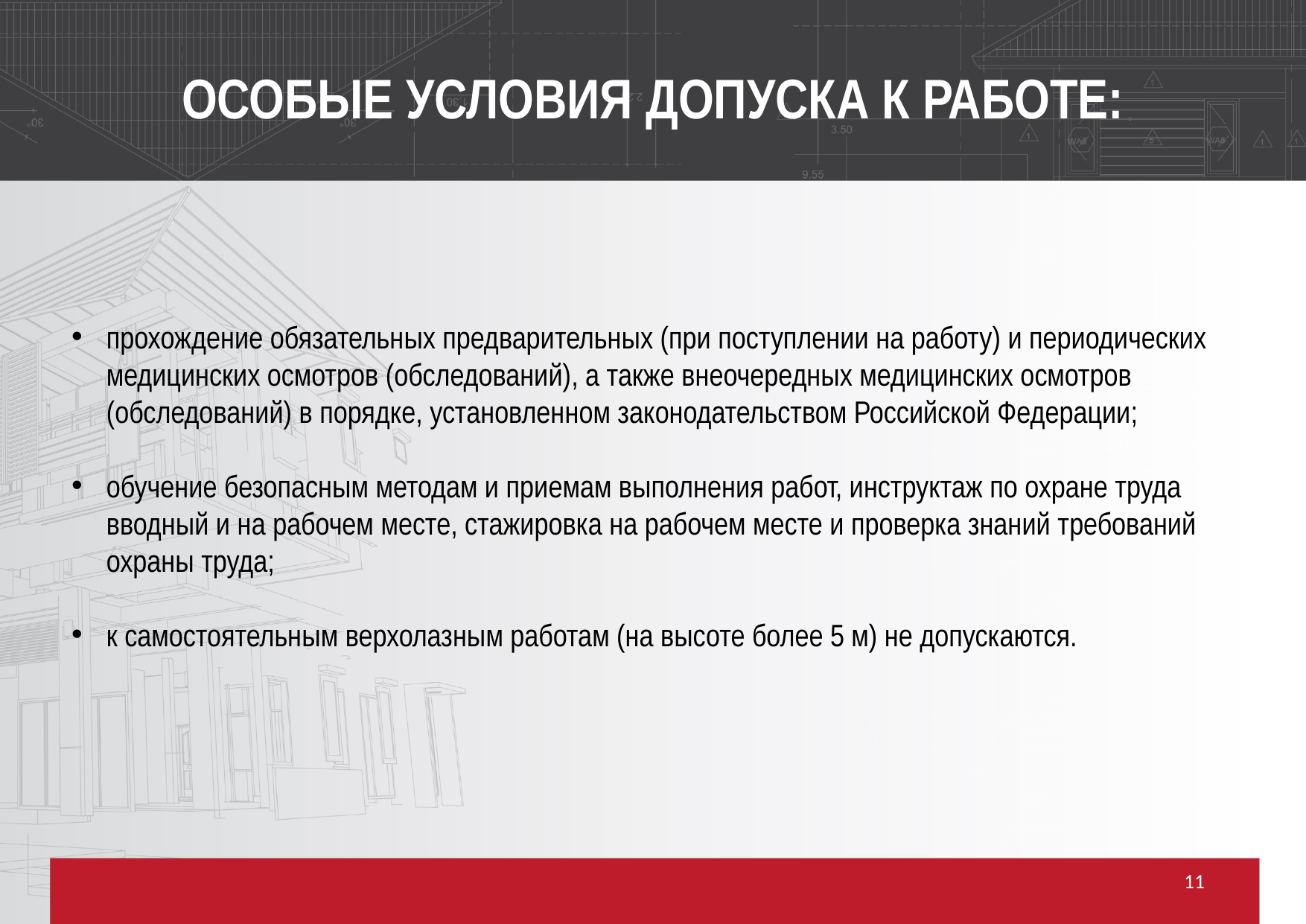

ОСОБЫЕ УСЛОВИЯ ДОПУСКА К РАБОТЕ:
прохождение обязательных предварительных (при поступлении на работу) и периодических медицинских осмотров (обследований), а также внеочередных медицинских осмотров (обследований) в порядке, установленном законодательством Российской Федерации;

обучение безопасным методам и приемам выполнения работ, инструктаж по охране труда вводный и на рабочем месте, стажировка на рабочем месте и проверка знаний требований охраны труда;

к самостоятельным верхолазным работам (на высоте более 5 м) не допускаются.
11